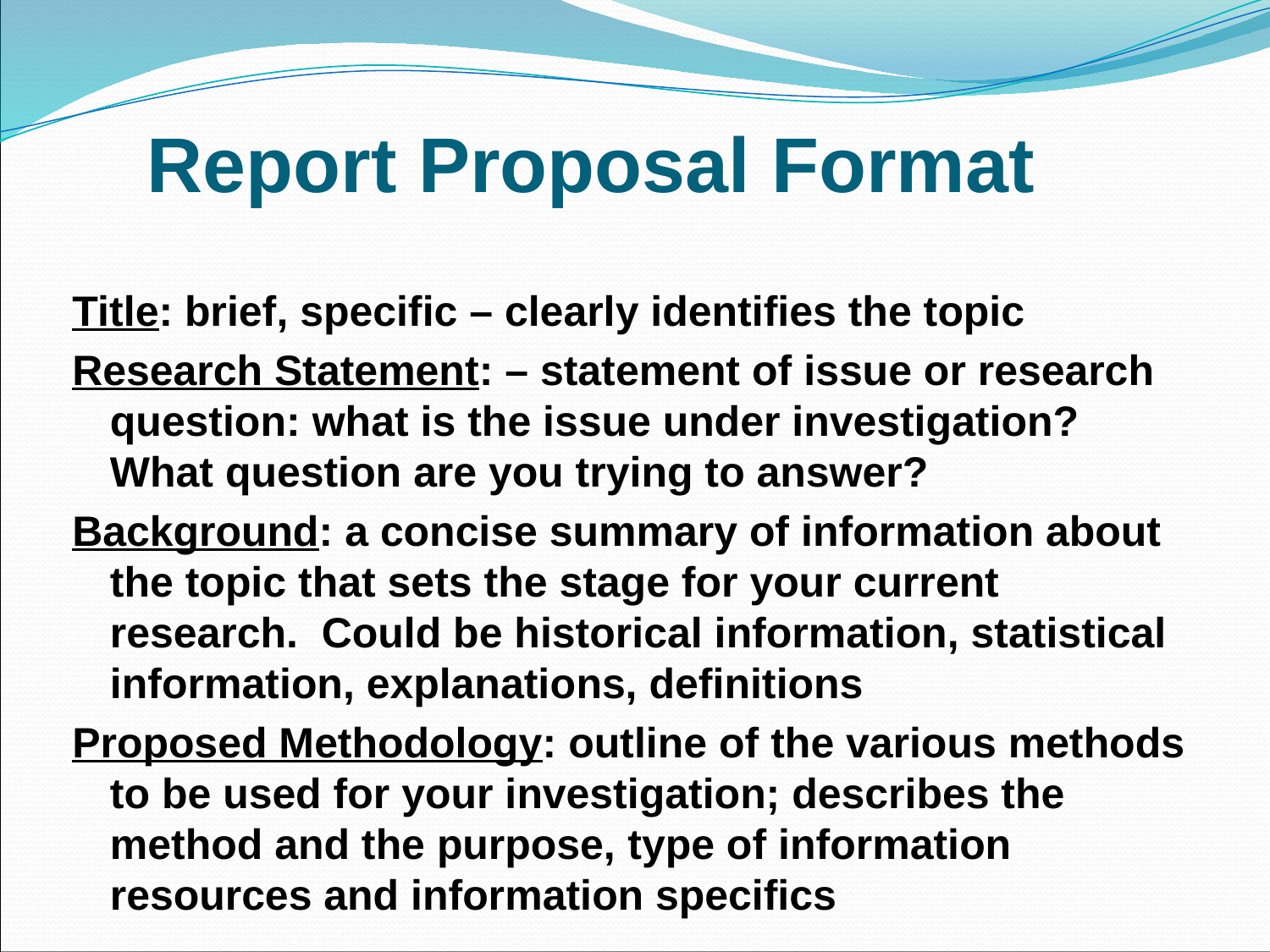

# Report Proposal Format
Title: brief, specific – clearly identifies the topic
Research Statement: – statement of issue or research question: what is the issue under investigation? What question are you trying to answer?
Background: a concise summary of information about the topic that sets the stage for your current research.  Could be historical information, statistical information, explanations, definitions
Proposed Methodology: outline of the various methods to be used for your investigation; describes the method and the purpose, type of information resources and information specifics